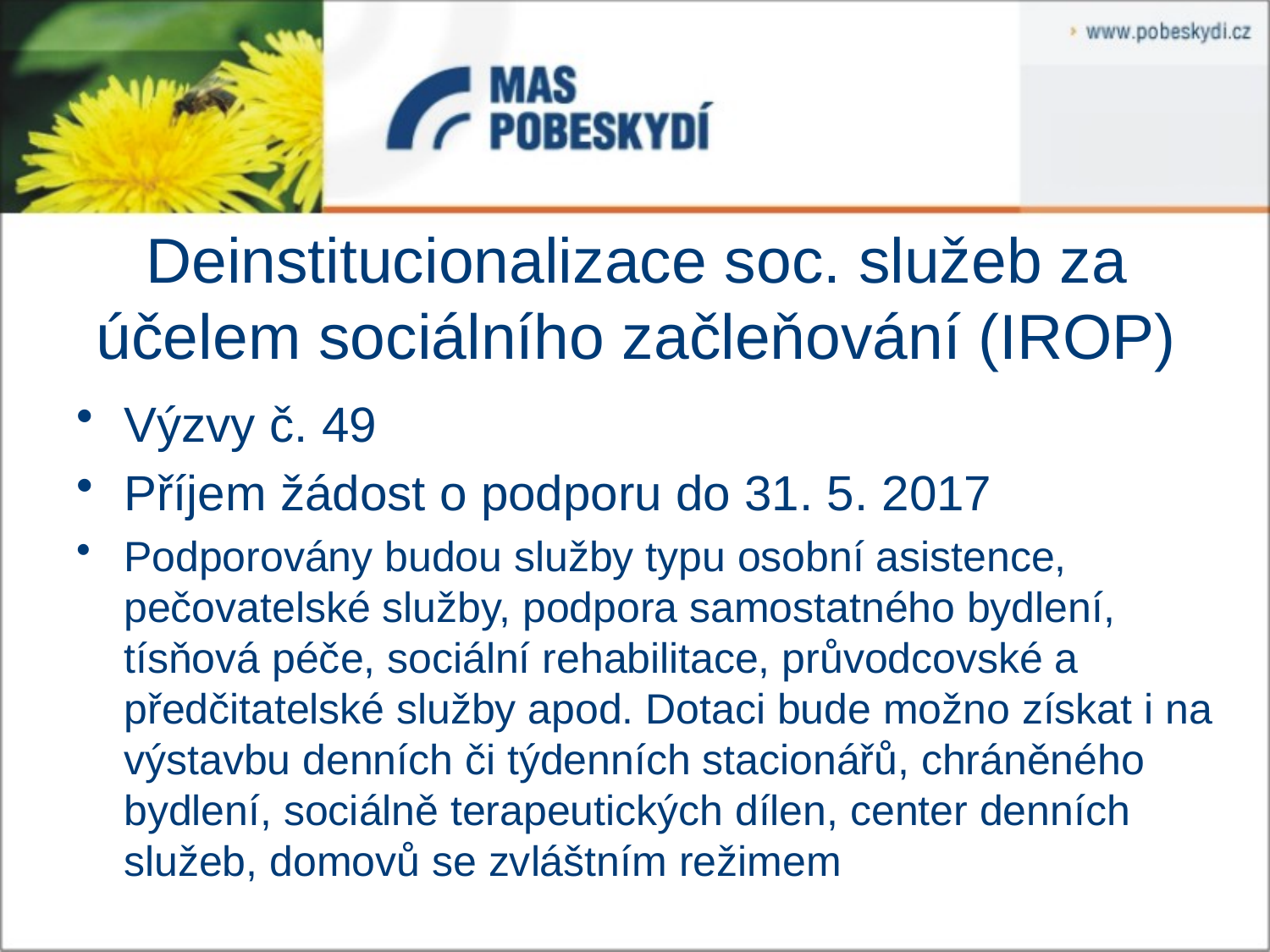

# Deinstitucionalizace soc. služeb za účelem sociálního začleňování (IROP)
Výzvy č. 49
Příjem žádost o podporu do 31. 5. 2017
Podporovány budou služby typu osobní asistence, pečovatelské služby, podpora samostatného bydlení, tísňová péče, sociální rehabilitace, průvodcovské a předčitatelské služby apod. Dotaci bude možno získat i na výstavbu denních či týdenních stacionářů, chráněného bydlení, sociálně terapeutických dílen, center denních služeb, domovů se zvláštním režimem